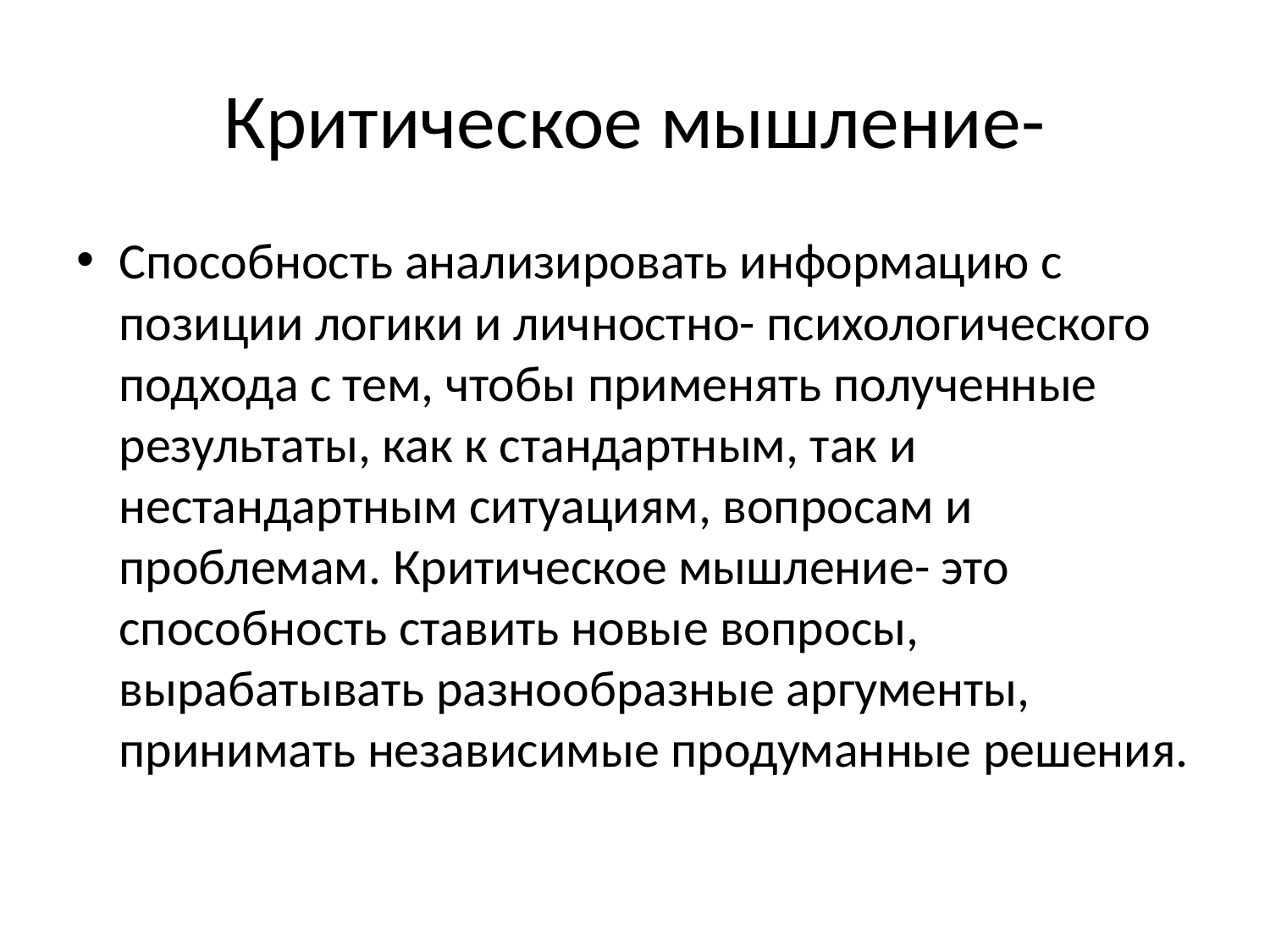

# Критическое мышление-
Способность анализировать информацию с позиции логики и личностно- психологического подхода с тем, чтобы применять полученные результаты, как к стандартным, так и нестандартным ситуациям, вопросам и проблемам. Критическое мышление- это способность ставить новые вопросы, вырабатывать разнообразные аргументы, принимать независимые продуманные решения.